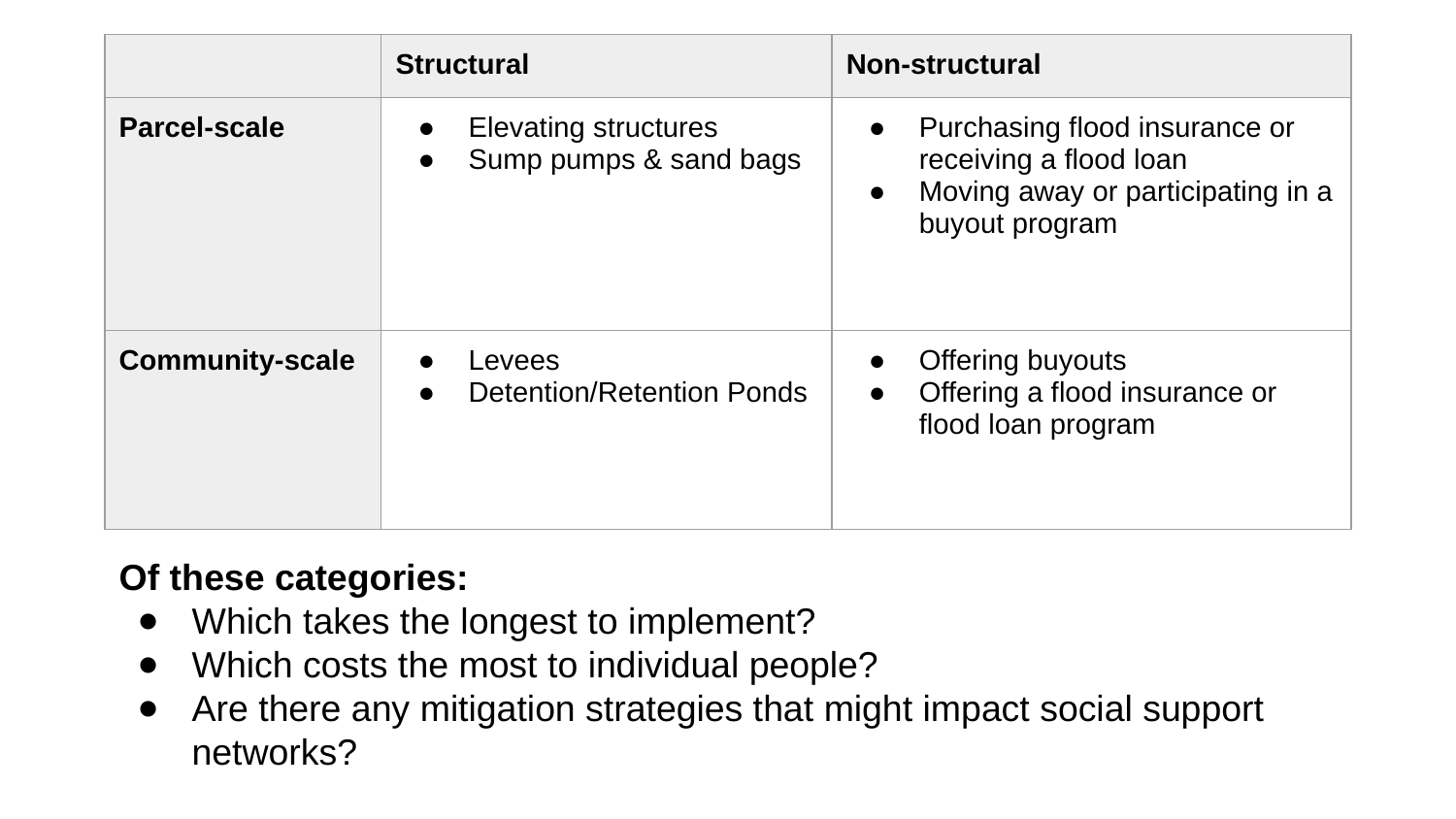

|  | Structural | Non-structural |
| --- | --- | --- |
| Parcel-scale | Elevating structures Sump pumps & sand bags | Purchasing flood insurance or receiving a flood loan Moving away or participating in a buyout program |
| Community-scale | Levees Detention/Retention Ponds | Offering buyouts Offering a flood insurance or flood loan program |
Of these categories:
Which takes the longest to implement?
Which costs the most to individual people?
Are there any mitigation strategies that might impact social support networks?